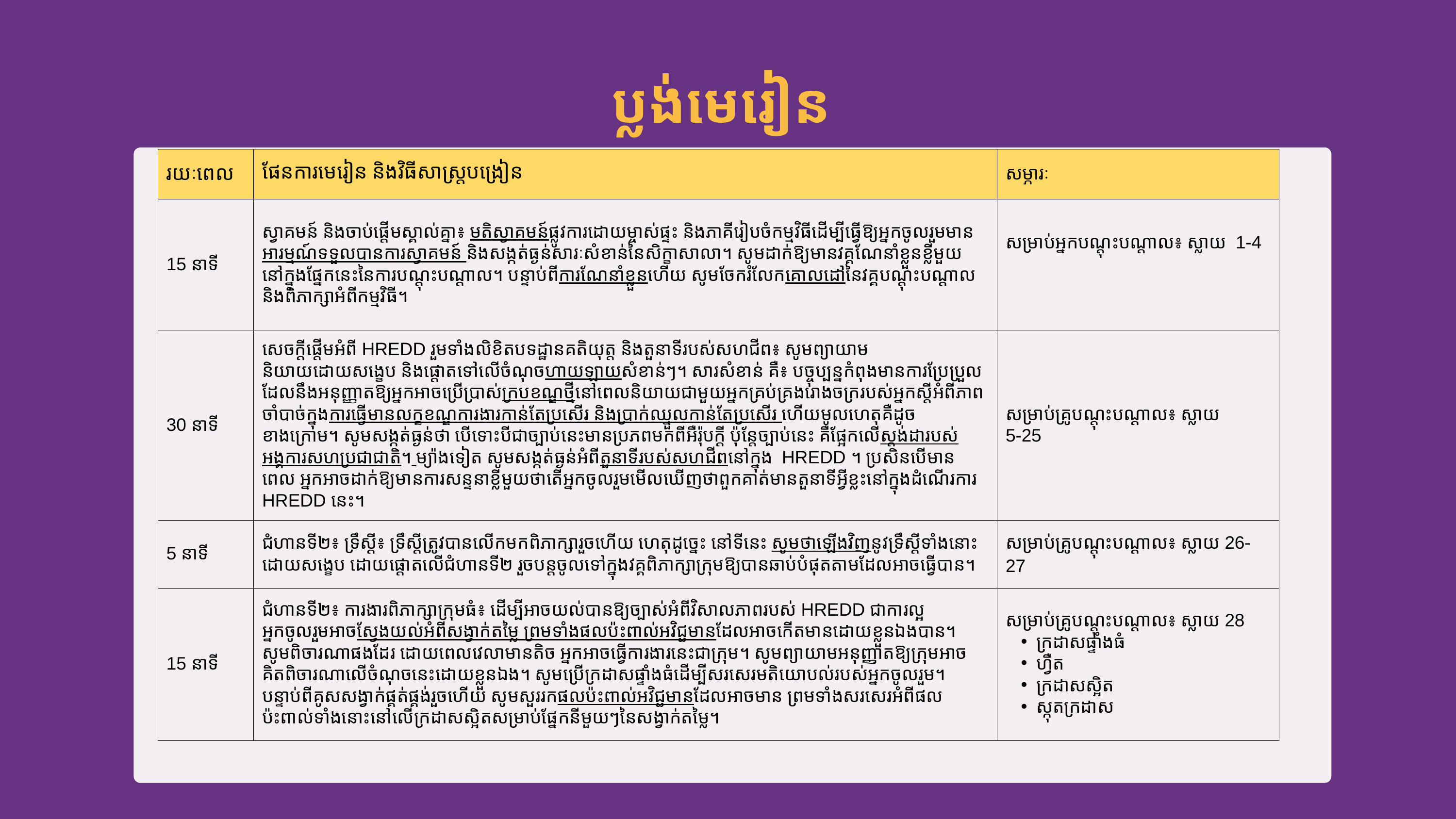

ប្លង់មេរៀន

| រយៈពេល | ផែនការមេរៀន និងវិធីសាស្ត្របង្រៀន | សម្ភារៈ |
| --- | --- | --- |
| 15 នាទី | ស្វាគមន៍ និងចាប់ផ្ដើមស្គាល់គ្នា៖ មតិស្វាគមន៍ផ្លូវការដោយម្ចាស់ផ្ទះ និងភាគីរៀបចំកម្មវិធីដើម្បីធ្វើឱ្យអ្នកចូលរួមមានអារម្មណ៍ទទួលបានការស្វាគមន៍ និងសង្កត់ធ្ងន់សារៈសំខាន់នៃសិក្ខាសាលា។ សូមដាក់ឱ្យមានវគ្គណែនាំខ្លួនខ្លីមួយនៅក្នុងផ្នែកនេះនៃការបណ្ដុះបណ្ដាល។ បន្ទាប់ពីការណែនាំខ្លួនហើយ សូមចែករំលែកគោលដៅនៃវគ្គបណ្ដុះបណ្ដាល និងពិភាក្សាអំពីកម្មវិធី។ | សម្រាប់អ្នកបណ្ដុះបណ្ដាល៖ ស្លាយ 1-4 |
| 30 នាទី | សេចក្ដីផ្ដើមអំពី HREDD រួមទាំងលិខិតបទដ្ឋានគតិយុត្ត និងតួនាទីរបស់សហជីព៖ សូមព្យាយាមនិយាយដោយសង្ខេប និងផ្ដោតទៅលើចំណុចហាយឡាយសំខាន់ៗ។ សារសំខាន់ គឺ៖ បច្ចុប្បន្នកំពុងមានការប្រែប្រួលដែលនឹងអនុញ្ញាតឱ្យអ្នកអាចប្រើប្រាស់ក្របខណ្ឌថ្មីនៅពេលនិយាយជាមួយអ្នកគ្រប់គ្រងរោងចក្ររបស់អ្នក​ស្ដីអំពីភាពចាំបាច់ក្នុងការធ្វើមានលក្ខខណ្ឌការងារកាន់តែប្រសើរ និងប្រាក់ឈ្នួលកាន់តែប្រសើរ ហើយមូលហេតុគឺដូចខាងក្រោម។ សូមសង្កត់ធ្ងន់ថា បើទោះបីជាច្បាប់នេះមានប្រភពមកពីអឺរ៉ុបក្ដី ប៉ុន្តែច្បាប់នេះ គឺផ្អែកលើស្ដង់ដារបស់អង្គការសហប្រជាជាតិ។ ម្យ៉ាងទៀត សូមសង្កត់ធ្ងន់អំពីតួនាទីរបស់សហជីពនៅក្នុង ​​HREDD ។ ប្រសិនបើមានពេល អ្នកអាចដាក់ឱ្យមានការសន្ទនាខ្លីមួយថាតើអ្នកចូលរួមមើលឃើញថាពួកគាត់មានតួនាទីអ្វីខ្លះនៅក្នុងដំណើរការ HREDD នេះ។ | សម្រាប់គ្រូបណ្ដុះបណ្ដាល៖ ស្លាយ ​5-25 |
| 5 នាទី | ជំហានទី២៖ ទ្រឹស្ដី៖ ទ្រឹស្ដីត្រូវបានលើកមកពិភាក្សារួចហើយ ហេតុដូច្នេះ នៅទីនេះ សូមថាឡើងវិញនូវទ្រឹស្ដីទាំងនោះដោយសង្ខេប ដោយផ្ដោតលើជំហានទី២ រួចបន្តចូលទៅក្នុងវគ្គពិភាក្សាក្រុមឱ្យបានឆាប់បំផុតតាមដែលអាចធ្វើបាន។ ​ | សម្រាប់គ្រូបណ្ដុះបណ្ដាល៖ ស្លាយ 26-27 |
| 15 នាទី | ជំហានទី២៖ ការងារពិភាក្សាក្រុមធំ៖ ដើម្បីអាចយល់បានឱ្យច្បាស់អំពីវិសាលភាពរបស់ ​HREDD ជាការល្អ អ្នកចូលរួមអាចស្វែងយល់អំពីសង្វាក់តម្លៃ ព្រមទាំងផលប៉ះពាល់អវិជ្ជមានដែលអាចកើតមានដោយខ្លួនឯងបាន។ សូមពិចារណាផងដែរ ដោយពេលវេលាមានតិច អ្នកអាចធ្វើការងារនេះជាក្រុម។ សូមព្យាយាមអនុញ្ញាតឱ្យក្រុមអាចគិតពិចារណាលើចំណុចនេះដោយខ្លួនឯង។ សូមប្រើក្រដាសផ្ទាំងធំដើម្បីសរសេរមតិយោបល់របស់អ្នកចូលរួម។ បន្ទាប់ពីគូសសង្វាក់ផ្គត់ផ្គង់រួចហើយ សូមសួររកផលប៉ះពាល់អវិជ្ជមានដែលអាចមាន ព្រមទាំងសរសេរអំពីផលប៉ះពាល់ទាំងនោះនៅលើក្រដាសស្អិតសម្រាប់ផ្នែកនីមួយៗនៃសង្វាក់តម្លៃ។ ​ | សម្រាប់គ្រូបណ្ដុះបណ្ដាល៖ ស្លាយ 28 ក្រដាសផ្ទាំងធំ ហ្វឺត ក្រដាសស្អិត ស្កុតក្រដាស |